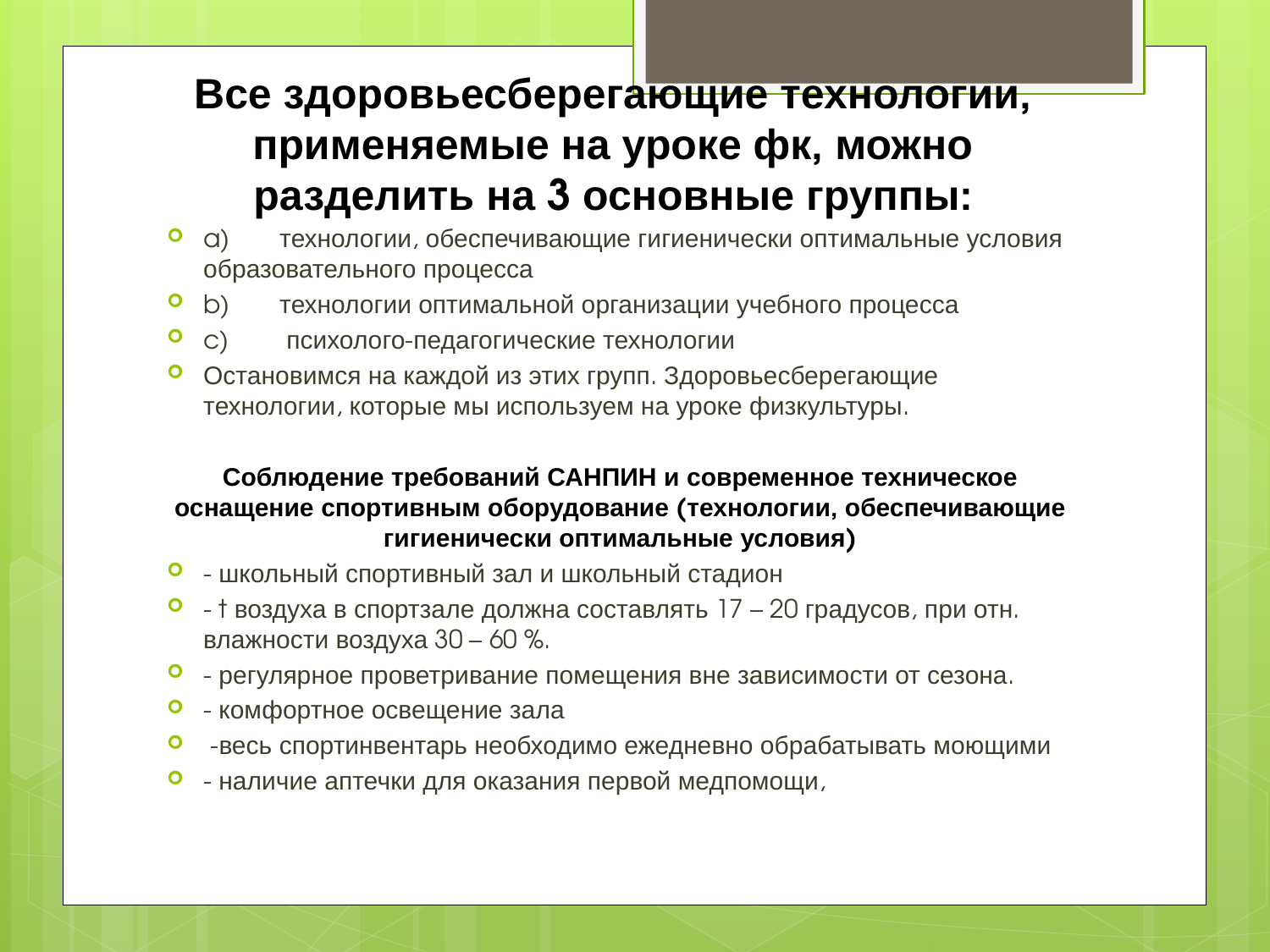

# Все здоровьесберегающие технологии, применяемые на уроке фк, можно разделить на 3 основные группы:
a)	технологии, обеспечивающие гигиенически оптимальные условия образовательного процесса
b)	технологии оптимальной организации учебного процесса
c)	 психолого-педагогические технологии
Остановимся на каждой из этих групп. Здоровьесберегающие технологии, которые мы используем на уроке физкультуры.

Соблюдение требований САНПИН и современное техническое оснащение спортивным оборудование (технологии, обеспечивающие гигиенически оптимальные условия)
- школьный спортивный зал и школьный стадион
- t воздуха в спортзале должна составлять 17 – 20 градусов, при отн. влажности воздуха 30 – 60 %.
- регулярное проветривание помещения вне зависимости от сезона.
- комфортное освещение зала
 -весь спортинвентарь необходимо ежедневно обрабатывать моющими
- наличие аптечки для оказания первой медпомощи,